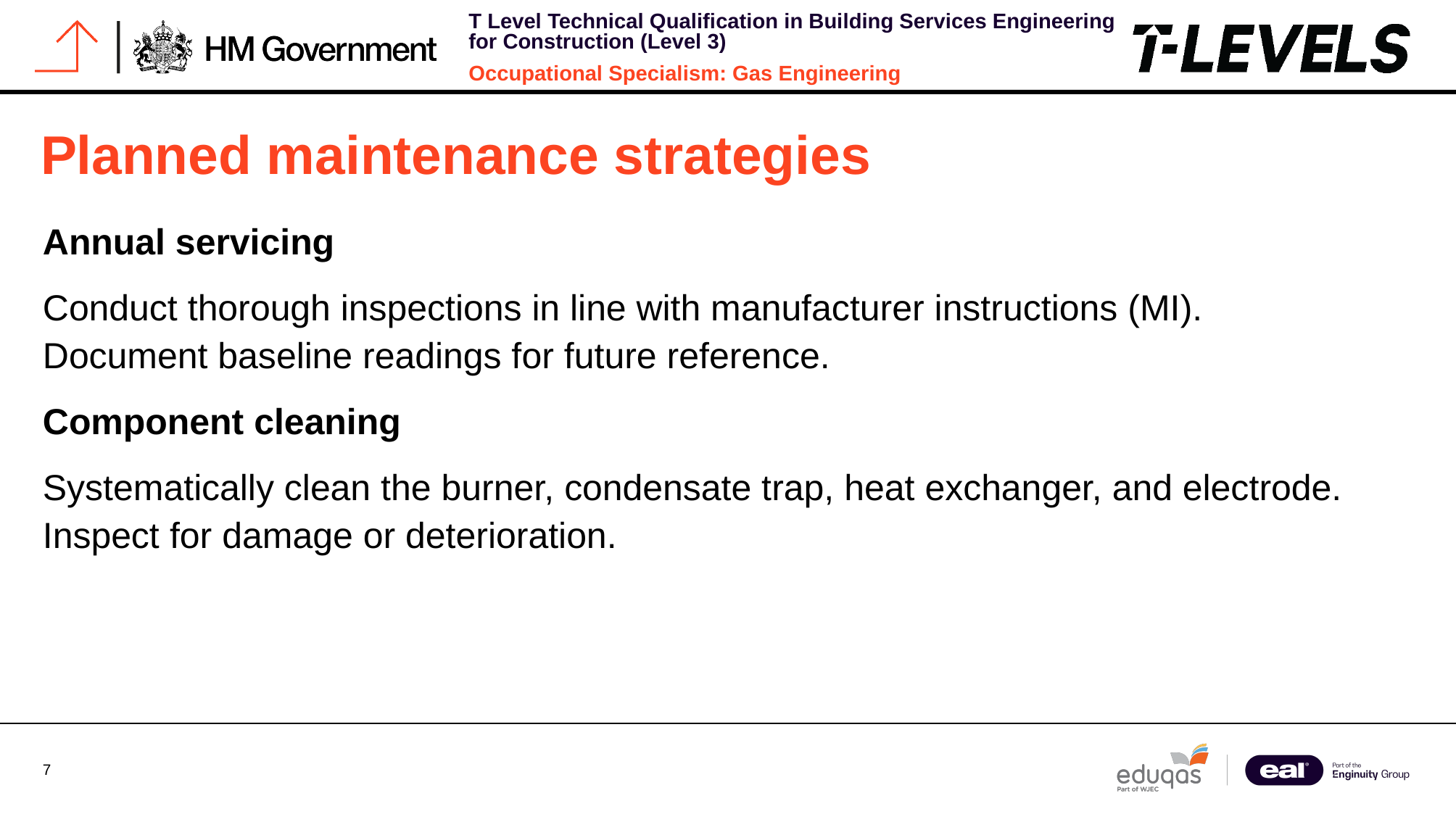

# Planned maintenance strategies
Annual servicing
Conduct thorough inspections in line with manufacturer instructions (MI). Document baseline readings for future reference.
Component cleaning
Systematically clean the burner, condensate trap, heat exchanger, and electrode. Inspect for damage or deterioration.